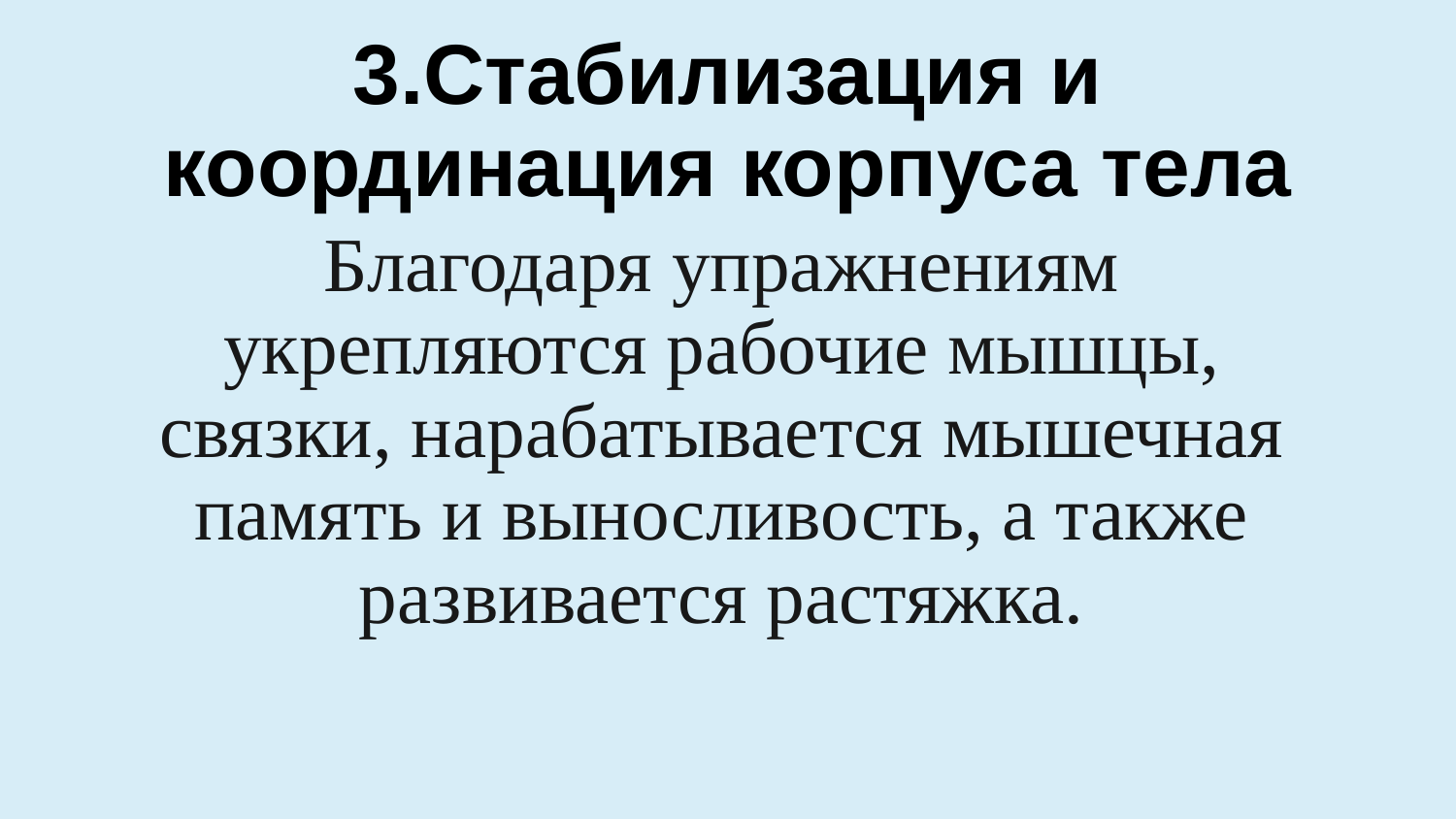

# 3.Стабилизация и координация корпуса тела
Благодаря упражнениям укрепляются рабочие мышцы, связки, нарабатывается мышечная память и выносливость, а также развивается растяжка.